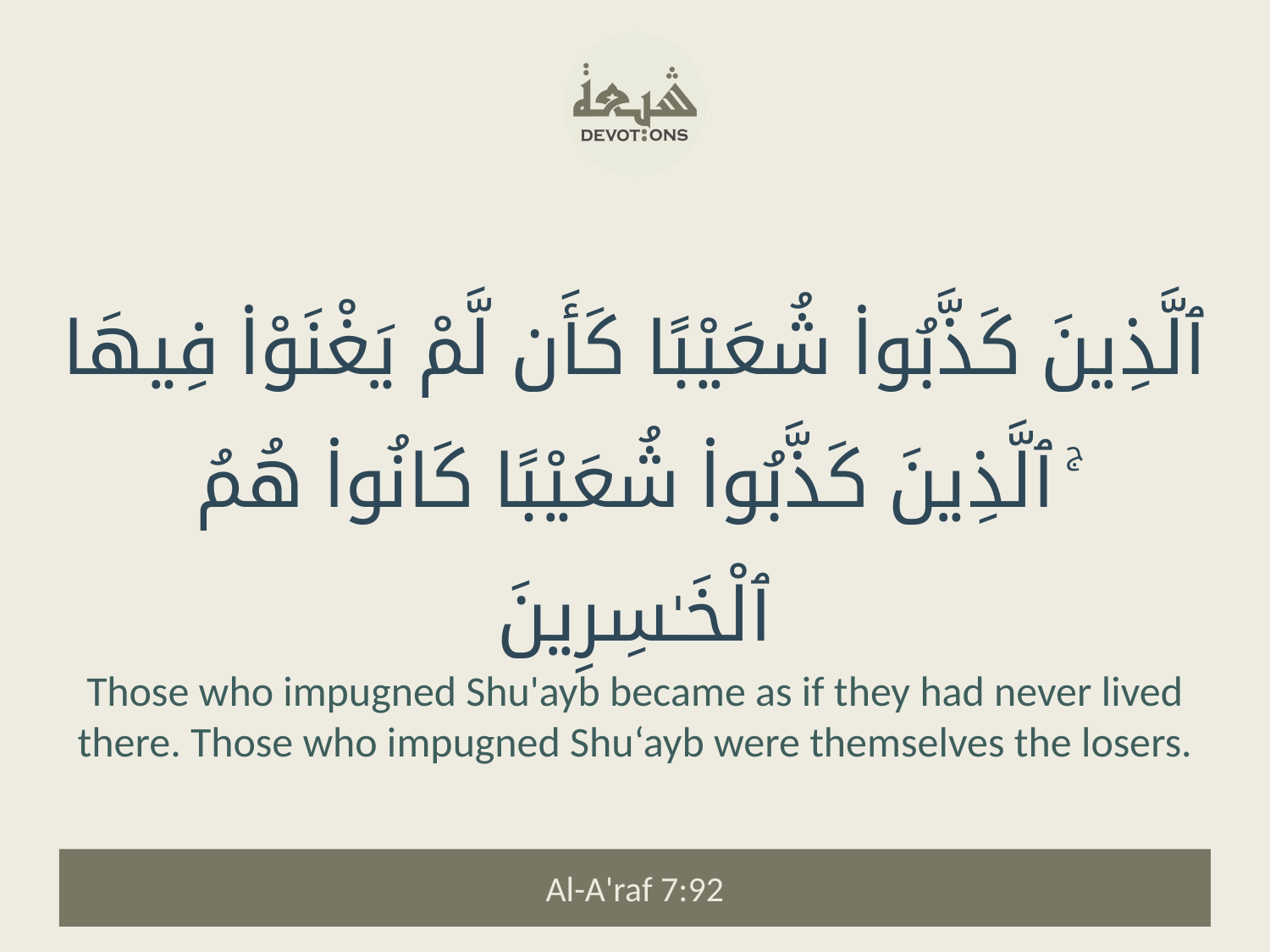

ٱلَّذِينَ كَذَّبُوا۟ شُعَيْبًا كَأَن لَّمْ يَغْنَوْا۟ فِيهَا ۚ ٱلَّذِينَ كَذَّبُوا۟ شُعَيْبًا كَانُوا۟ هُمُ ٱلْخَـٰسِرِينَ
Those who impugned Shu'ayb became as if they had never lived there. Those who impugned Shu‘ayb were themselves the losers.
Al-A'raf 7:92